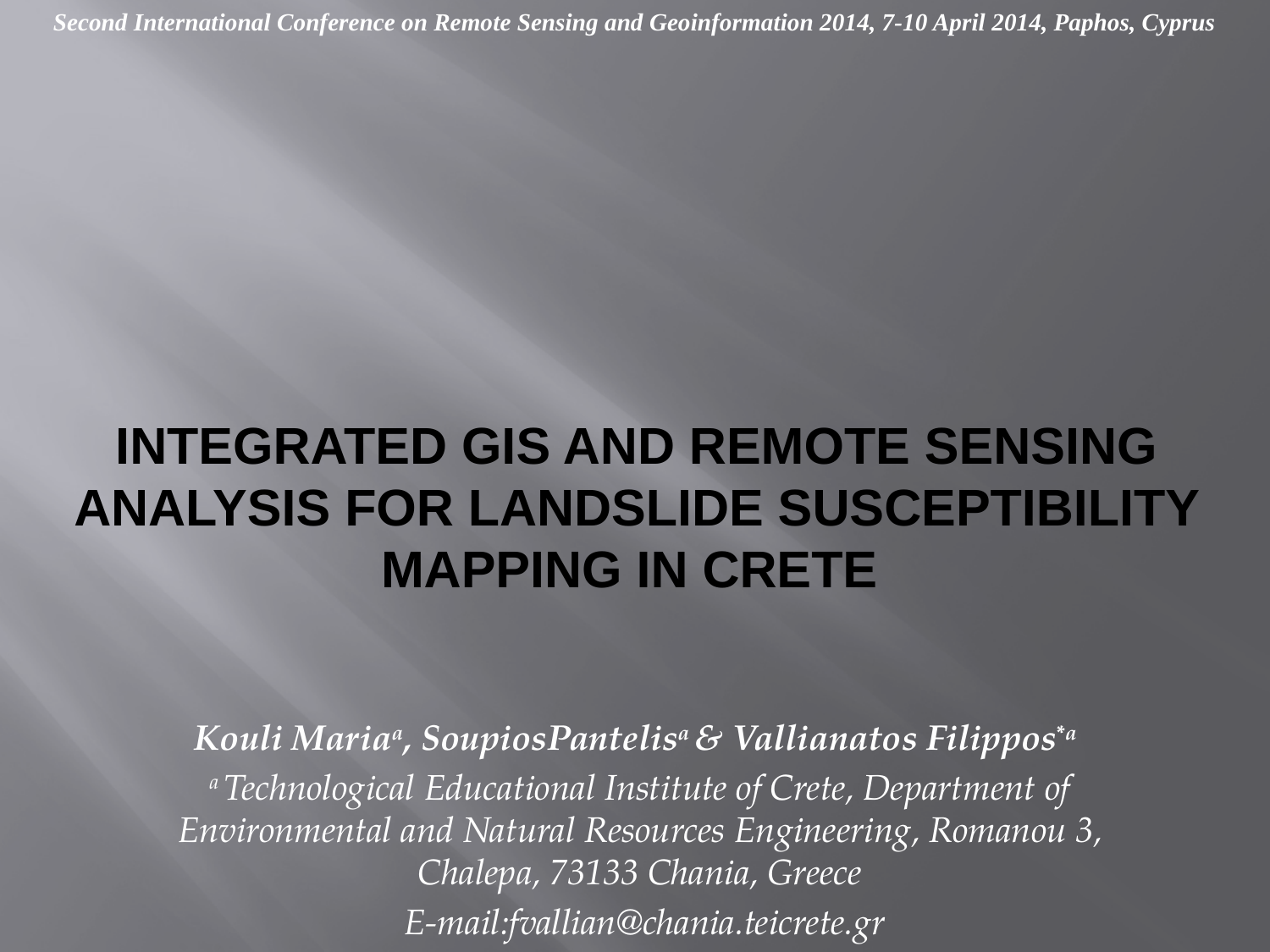

Second International Conference on Remote Sensing and Geoinformation 2014, 7-10 April 2014, Paphos, Cyprus
# Integrated GIS and remote sensing analysis for landslide susceptibility mapping in Crete
Kouli Mariaa, SoupiosPantelisa & Vallianatos Filippos*a
a Technological Educational Institute of Crete, Department of Environmental and Natural Resources Engineering, Romanou 3, Chalepa, 73133 Chania, Greece
 E-mail:fvallian@chania.teicrete.gr